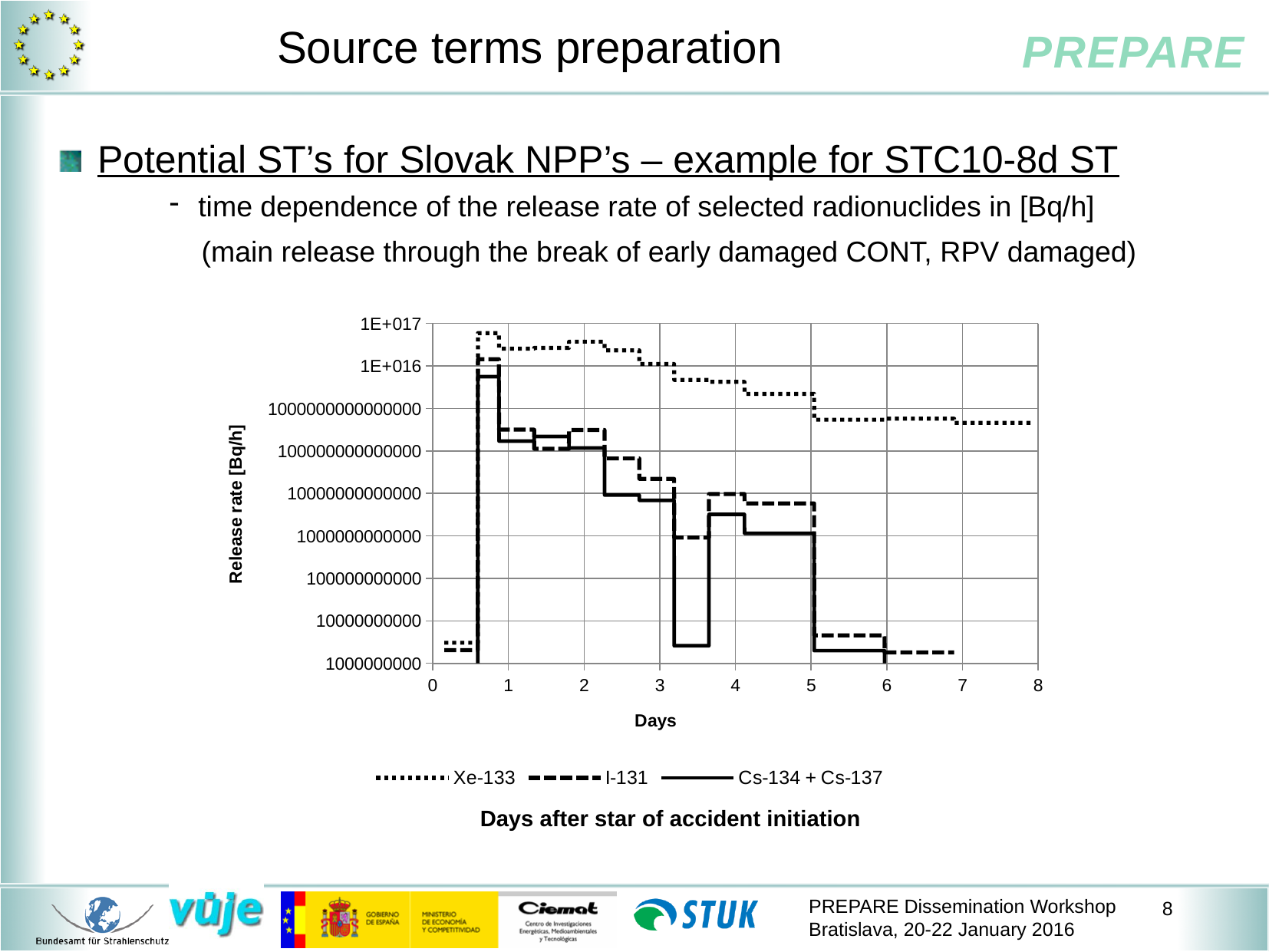

# Source terms preparation
Potential ST’s for Slovak NPP’s – example for STC10-8d ST
time dependence of the release rate of selected radionuclides in [Bq/h]
    (main release through the break of early damaged CONT, RPV damaged)

                                                            Days after star of accident initiation

### Chart

| Category | Xe-133 | I-131 | Cs-134 + Cs-137 |
|---|---|---|---|